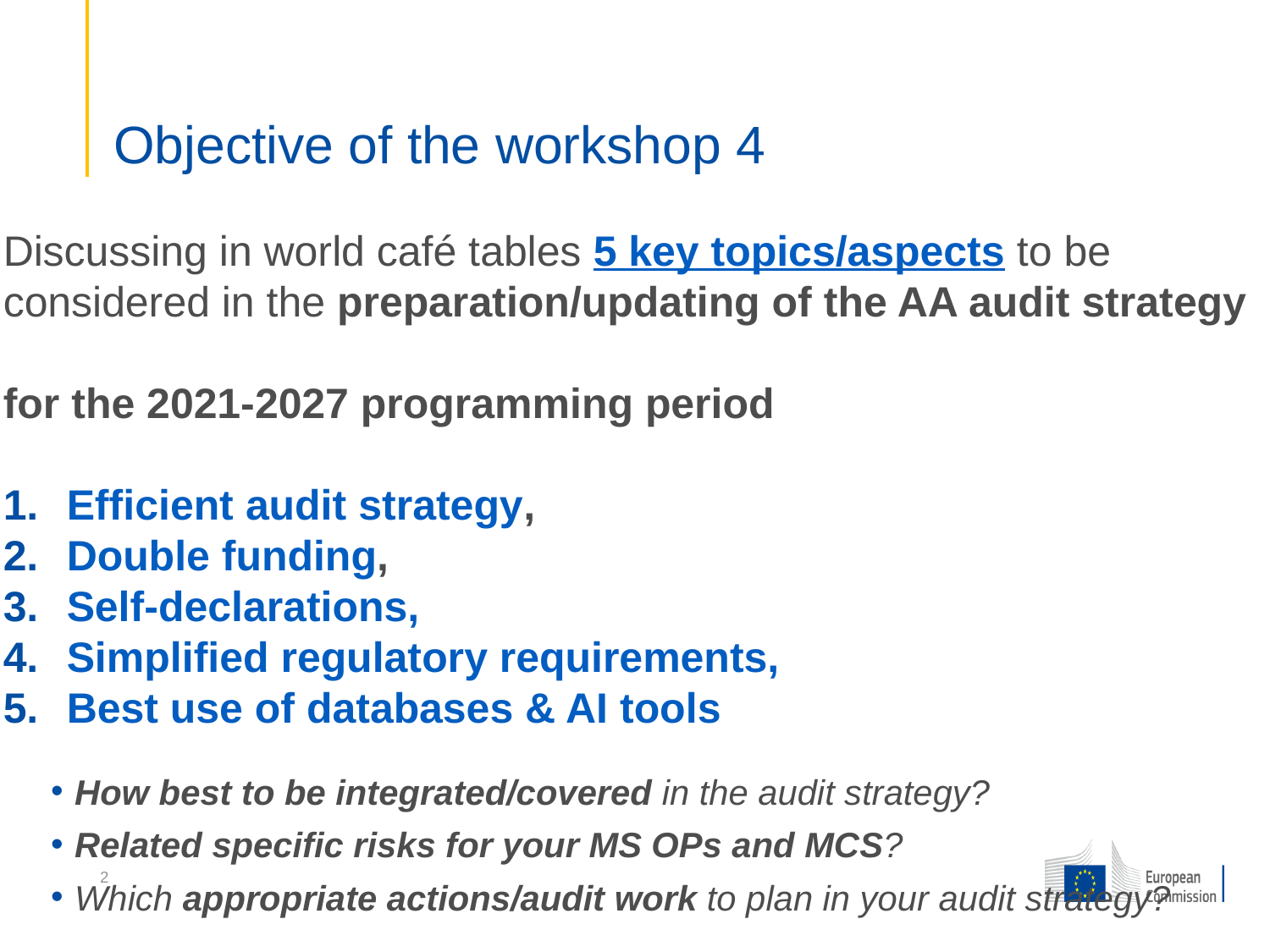

# Objective of the workshop 4
Discussing in world café tables 5 key topics/aspects to be considered in the preparation/updating of the AA audit strategy
for the 2021-2027 programming period
Efficient audit strategy,
Double funding,
Self-declarations,
Simplified regulatory requirements,
Best use of databases & AI tools

How best to be integrated/covered in the audit strategy?
Related specific risks for your MS OPs and MCS?
Which appropriate actions/audit work to plan in your audit strategy?

2